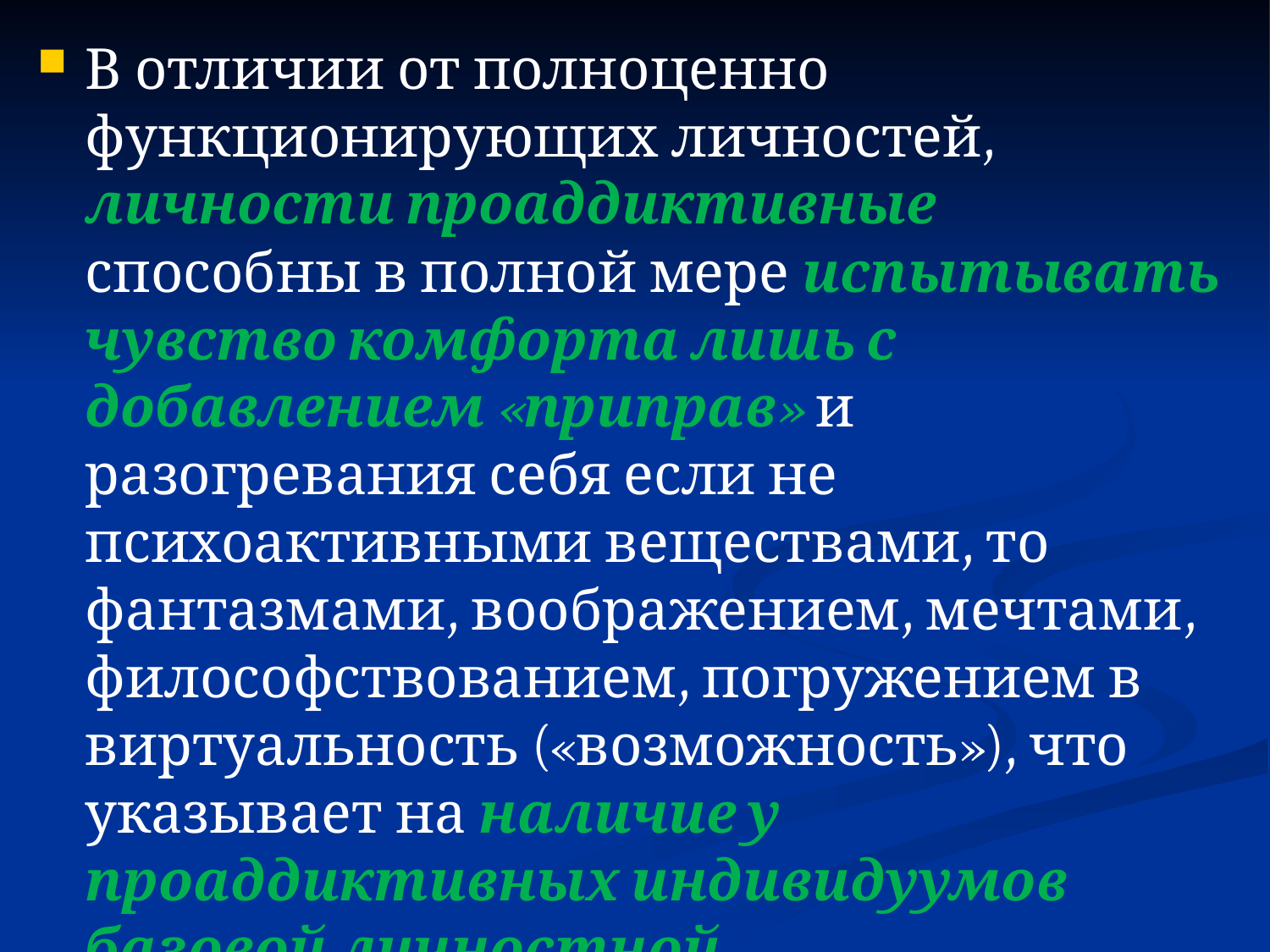

В отличии от полноценно функционирующих личностей, личности проаддиктивные способны в полной мере испытывать чувство комфорта лишь с добавлением «приправ» и разогревания себя если не психоактивными веществами, то фантазмами, воображением, мечтами, философствованием, погружением в виртуальность («возможность»), что указывает на наличие у проаддиктивных индивидуумов базовой личностной дефицитарности - прежде всего в плане самореализации и самоактуализации.